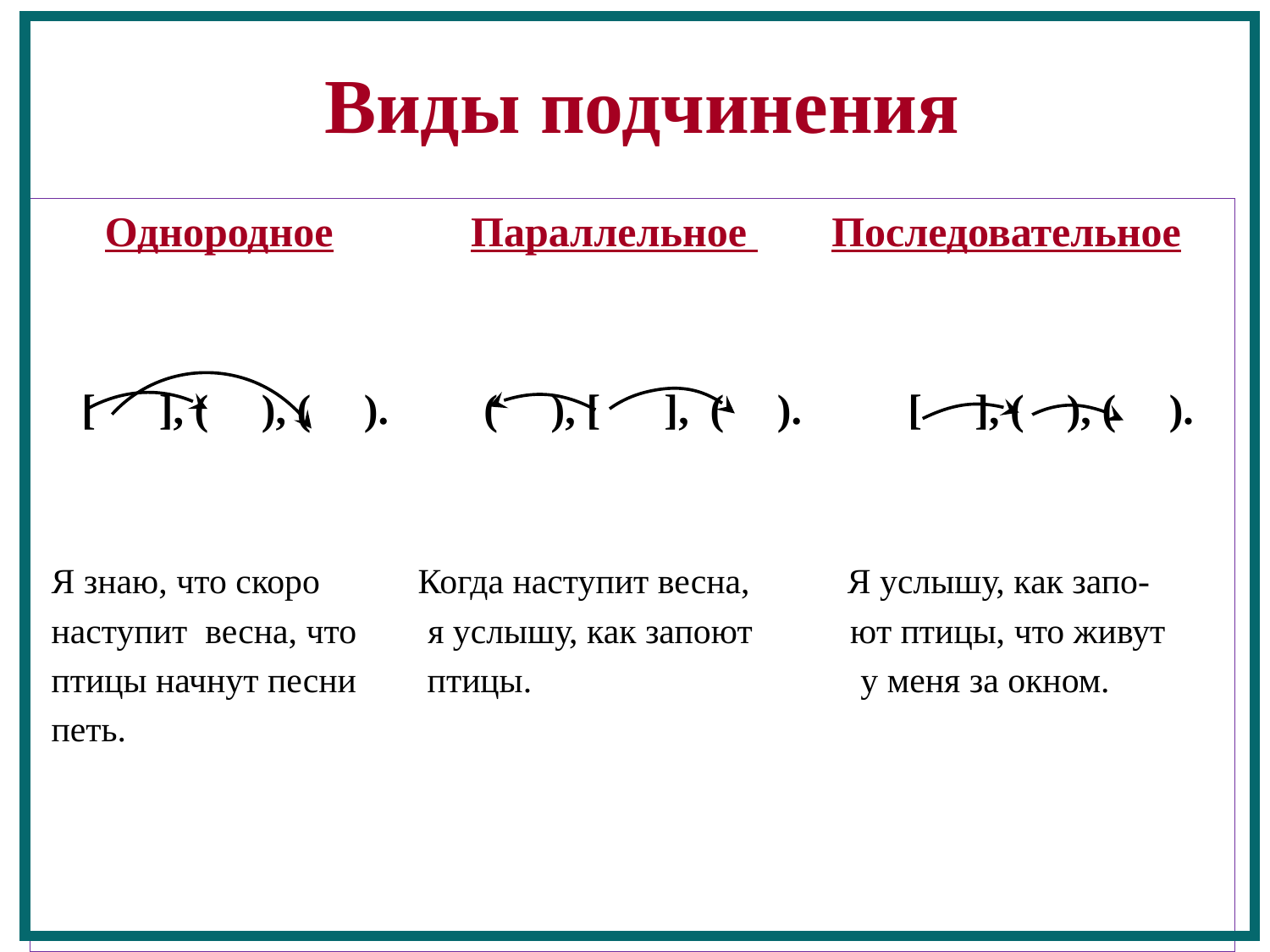

Виды подчинения

  Однородное             Параллельное        Последовательное

 [      ], (     ), (     ).         (     ), [      ],  (     ).          [     ], (    ), (     ).

 Я знаю, что скоро           Когда наступит весна,           Я услышу, как запо-
 наступит  весна, что        я услышу, как запоют           ют птицы, что живут
 птицы начнут песни        птицы.                                     у меня за окном.
 петь.